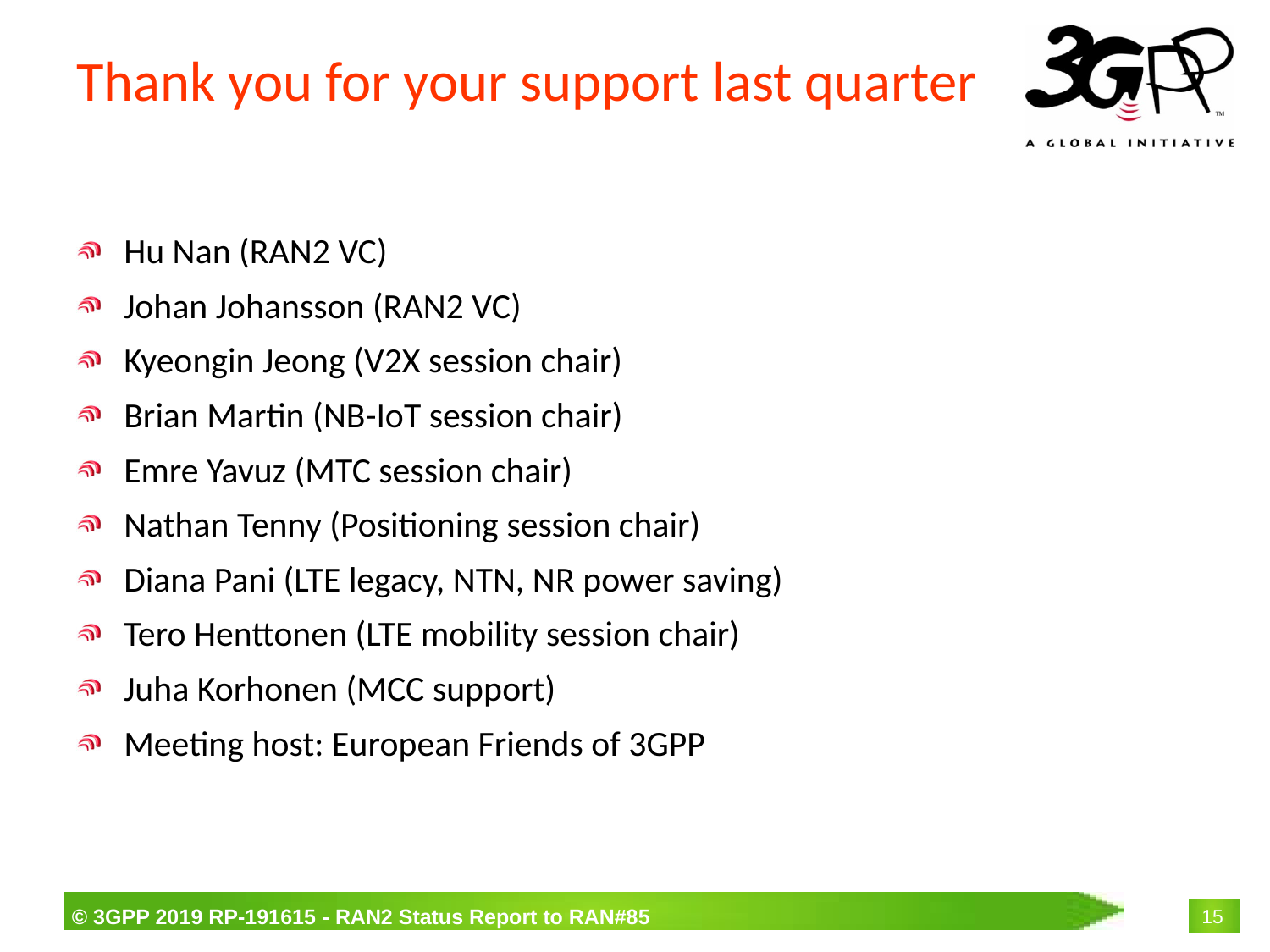

# Thank you for your support last quarter
Hu Nan (RAN2 VC)
Johan Johansson (RAN2 VC)
Kyeongin Jeong (V2X session chair)
Brian Martin (NB-IoT session chair)
Emre Yavuz (MTC session chair)
Nathan Tenny (Positioning session chair)
Diana Pani (LTE legacy, NTN, NR power saving)
Tero Henttonen (LTE mobility session chair)
Juha Korhonen (MCC support)
Meeting host: European Friends of 3GPP